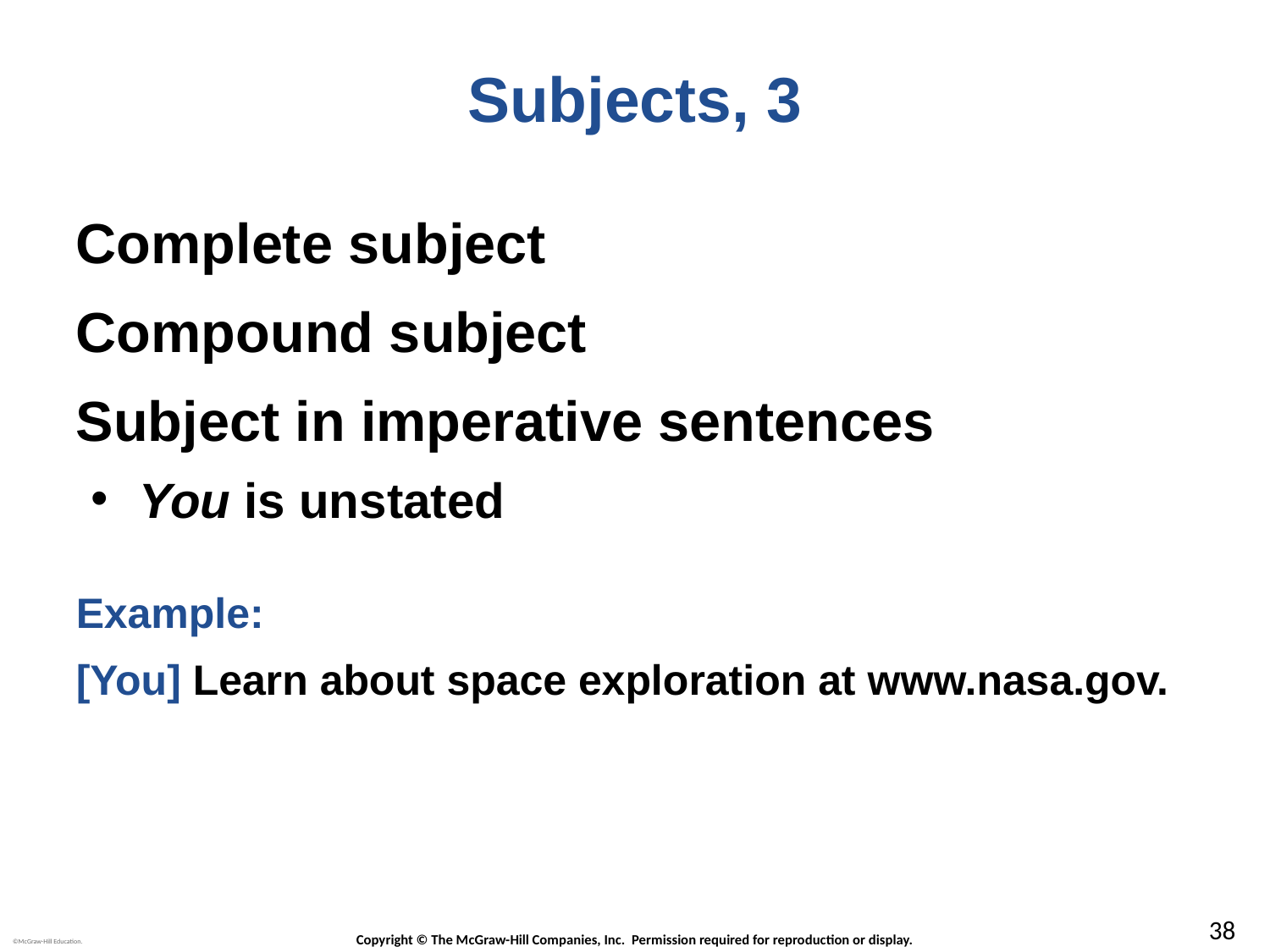

# Subjects, 3
Complete subject
Compound subject
Subject in imperative sentences
You is unstated
Example:
[You] Learn about space exploration at www.nasa.gov.